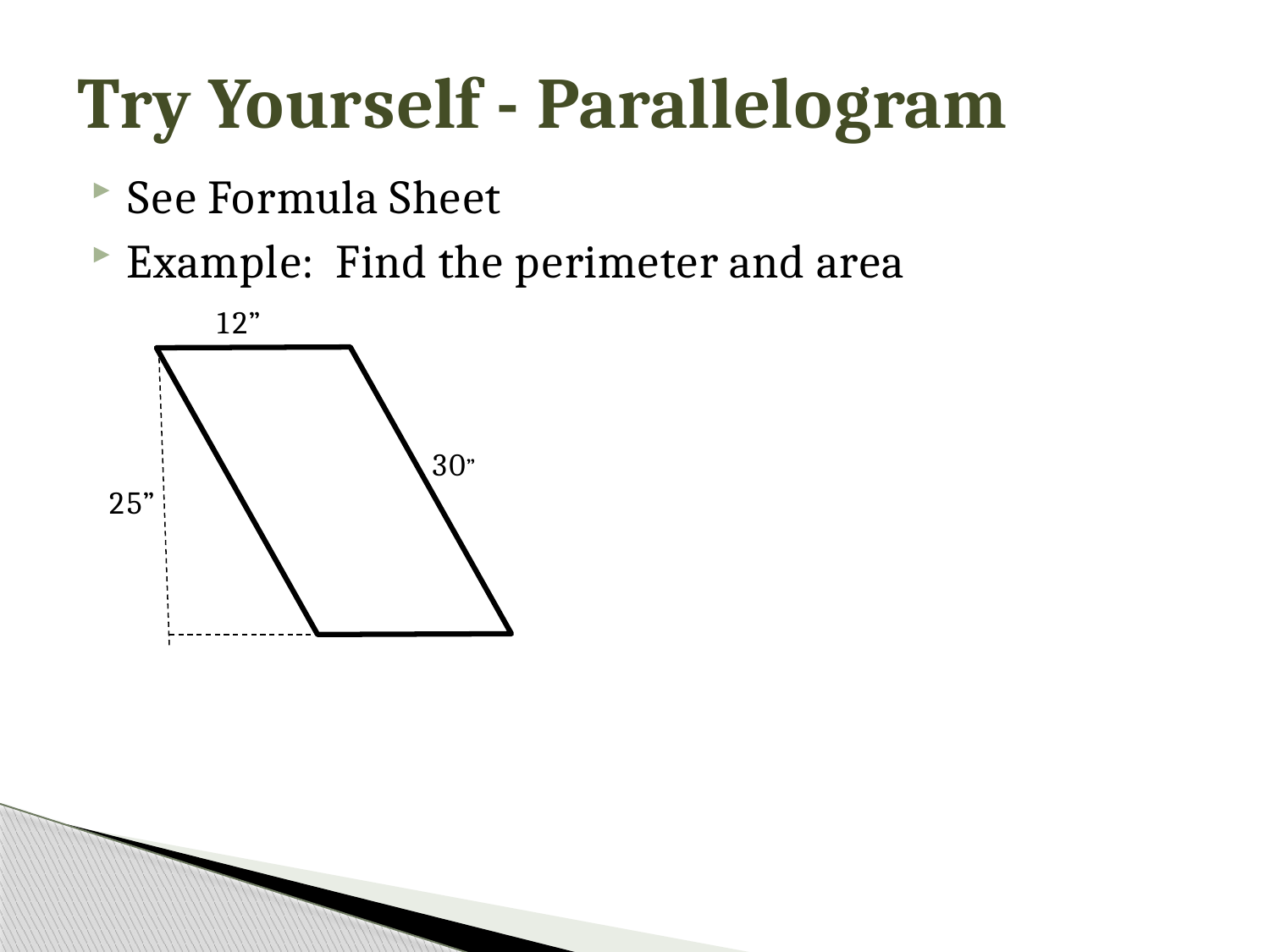

# Try Yourself - Parallelogram
See Formula Sheet
Example:  Find the perimeter and area
12”

30”
25”